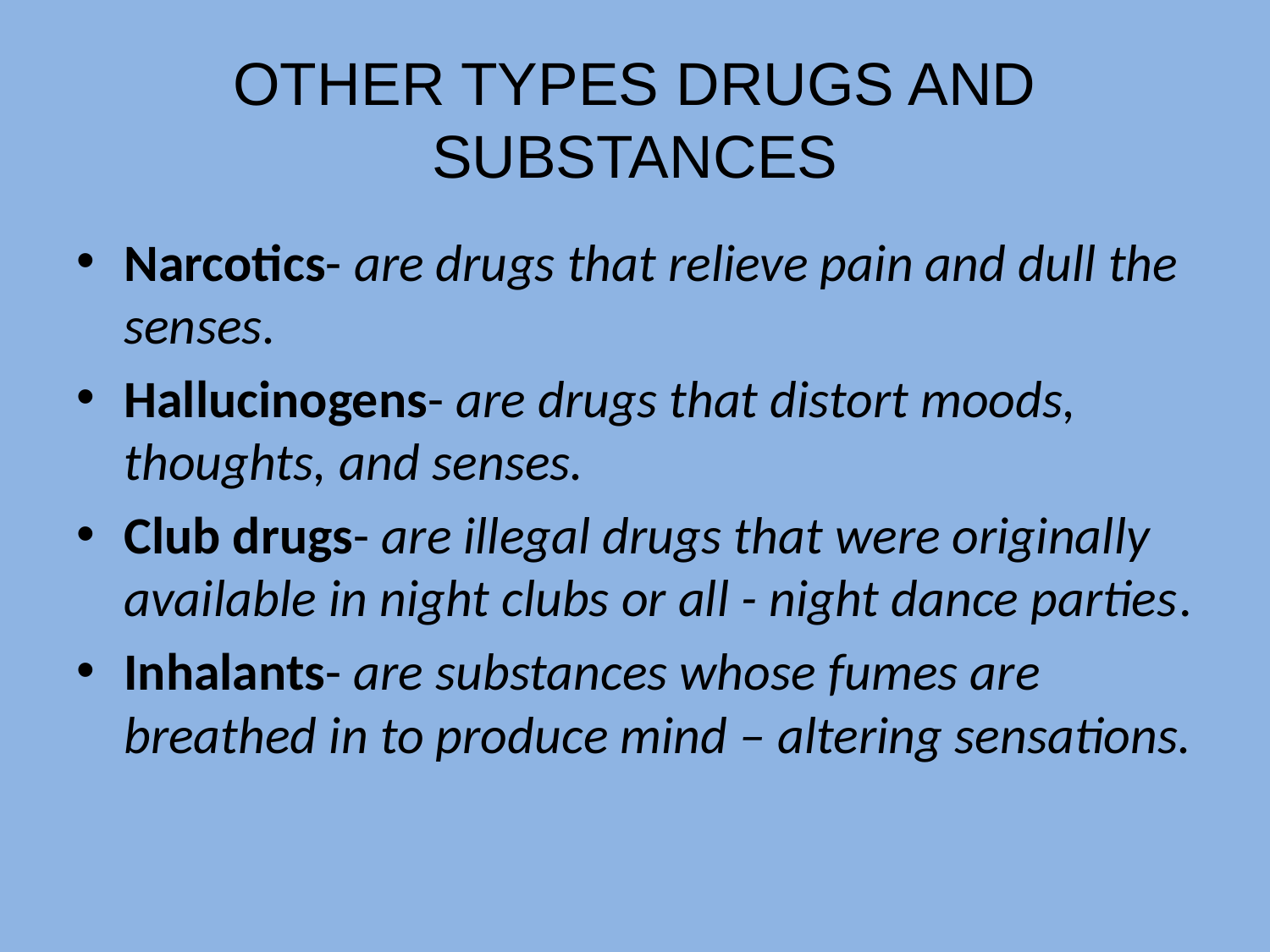

# OTHER TYPES DRUGS AND SUBSTANCES
Narcotics- are drugs that relieve pain and dull the senses.
Hallucinogens- are drugs that distort moods, thoughts, and senses.
Club drugs- are illegal drugs that were originally available in night clubs or all - night dance parties.
Inhalants- are substances whose fumes are breathed in to produce mind – altering sensations.